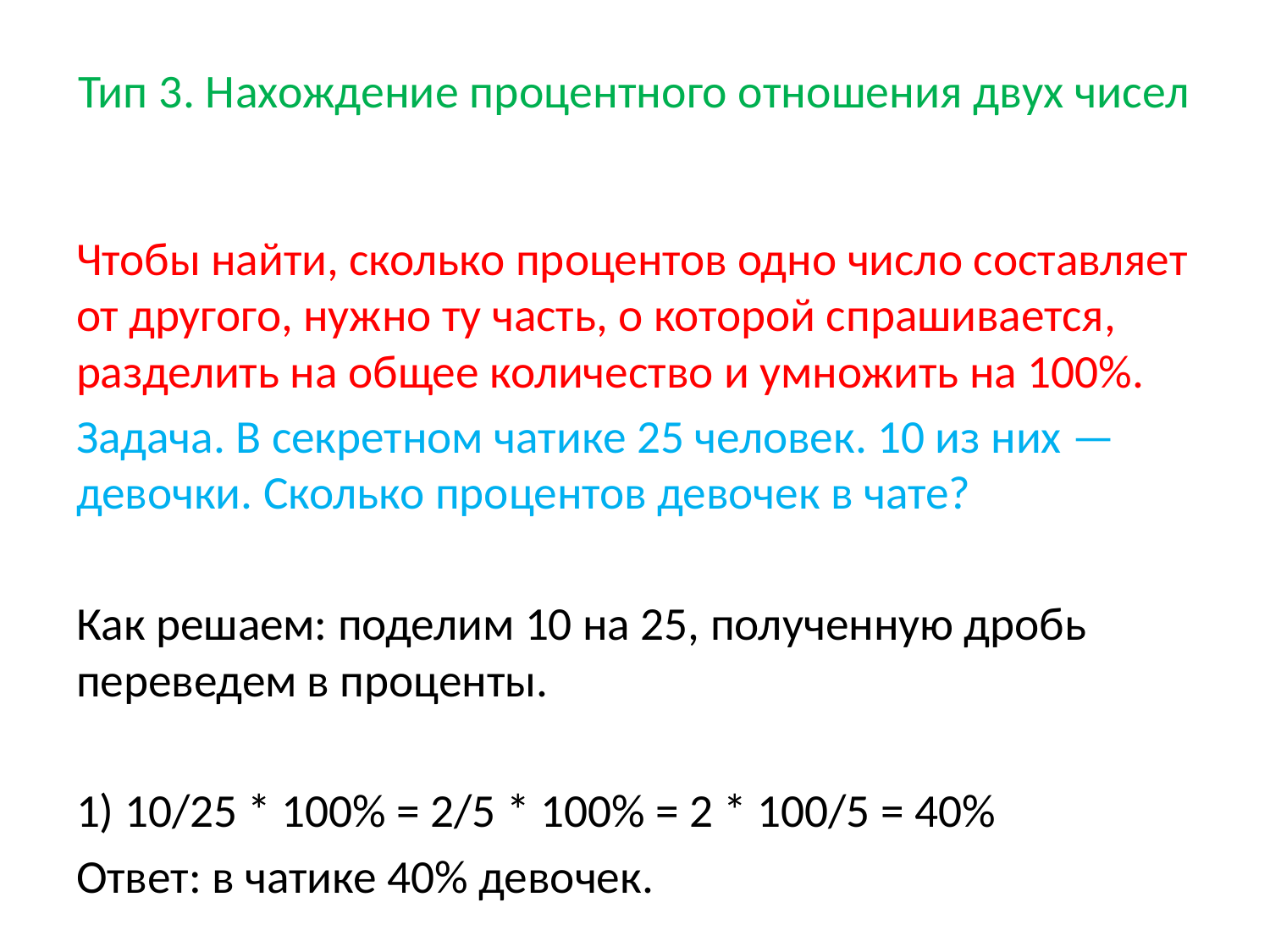

# Тип 3. Нахождение процентного отношения двух чисел
Чтобы найти, сколько процентов одно число составляет от другого, нужно ту часть, о которой спрашивается, разделить на общее количество и умножить на 100%.
Задача. В секретном чатике 25 человек. 10 из них — девочки. Сколько процентов девочек в чате?

Как решаем: поделим 10 на 25, полученную дробь переведем в проценты.

1) 10/25 * 100% = 2/5 * 100% = 2 * 100/5 = 40%
Ответ: в чатике 40% девочек.